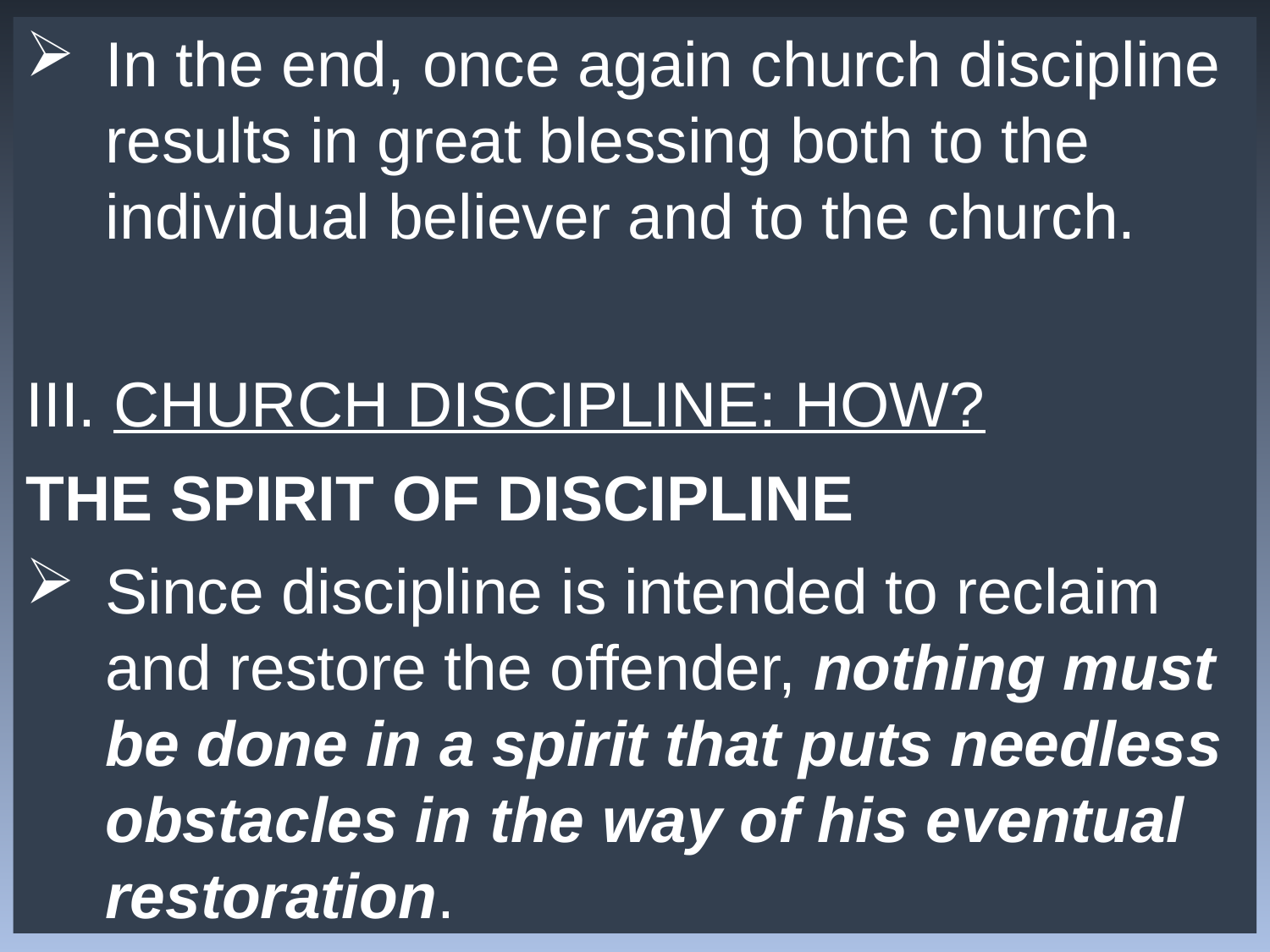

In the end, once again church discipline results in great blessing both to the individual believer and to the church.

III. CHURCH DISCIPLINE: HOW?
The Spirit of Discipline
Since discipline is intended to reclaim and restore the offender, nothing must be done in a spirit that puts needless obstacles in the way of his eventual restoration.